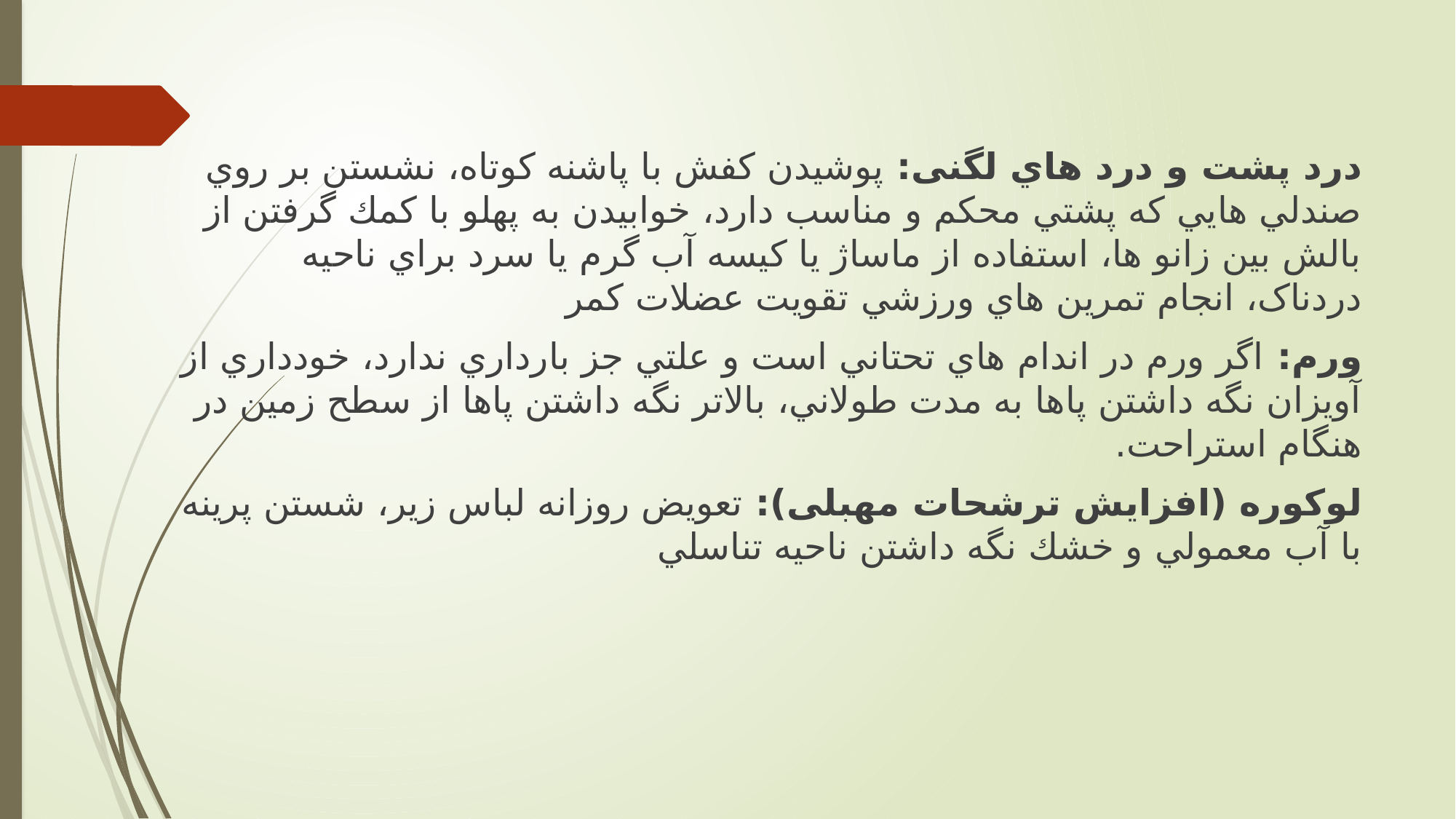

درد پشت و درد هاي لگنی: پوشیدن کفش با پاشنه کوتاه، نشستن بر روي صندلي هايي که پشتي محکم و مناسب دارد، خوابیدن به پهلو با کمك گرفتن از بالش بین زانو ها، استفاده از ماساژ يا کیسه آب گرم يا سرد براي ناحیه دردناک، انجام تمرين هاي ورزشي تقويت عضلات کمر
ورم: اگر ورم در اندام هاي تحتاني است و علتي جز بارداري ندارد، خودداري از آويزان نگه داشتن پاها به مدت طولاني، بالاتر نگه داشتن پاها از سطح زمین در هنگام استراحت.
لوكوره (افزايش ترشحات مهبلی): تعويض روزانه لباس زير، شستن پرينه با آب معمولي و خشك نگه داشتن ناحیه تناسلي